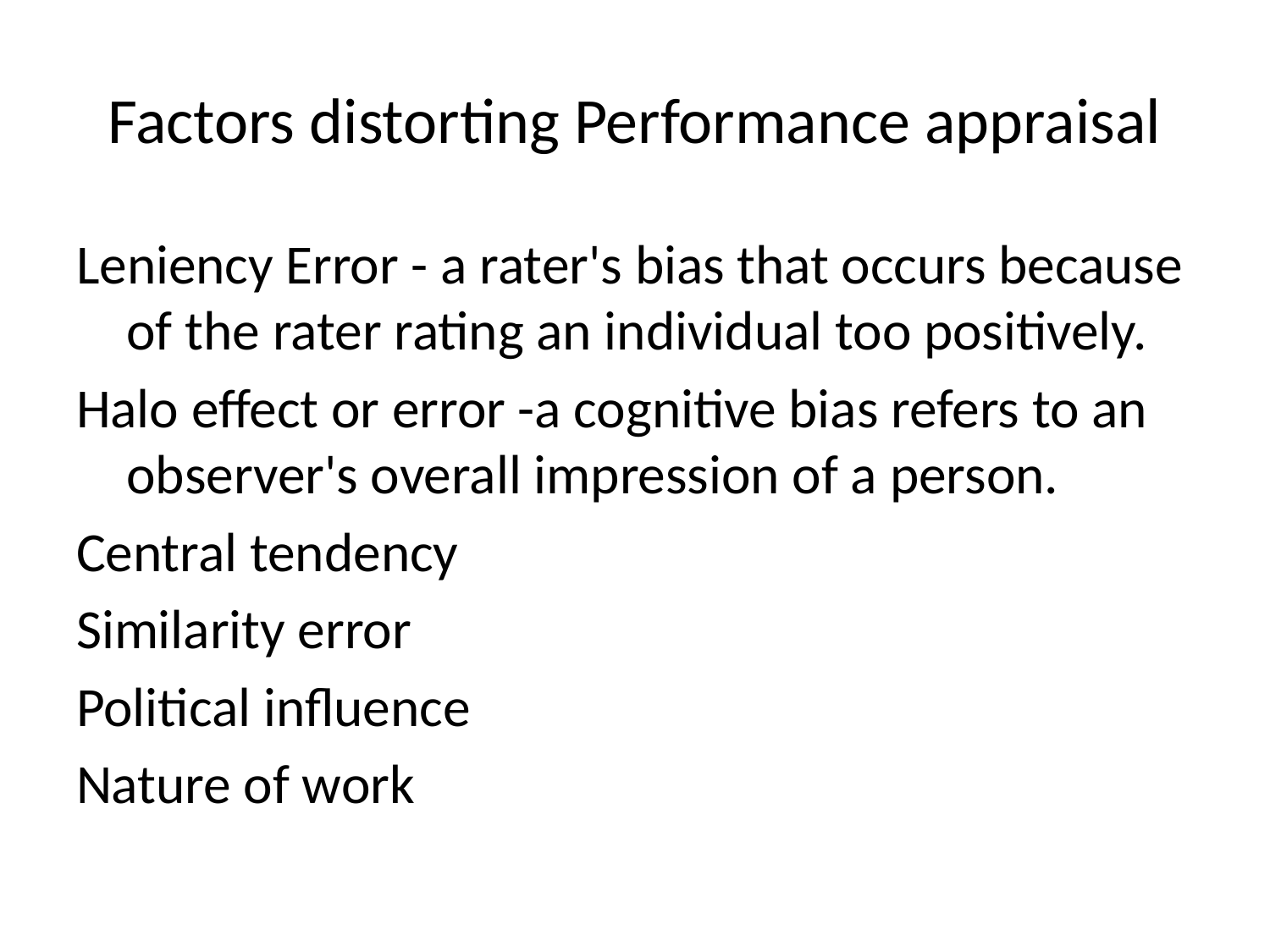

# Factors distorting Performance appraisal
Leniency Error - a rater's bias that occurs because of the rater rating an individual too positively.
Halo effect or error -a cognitive bias refers to an observer's overall impression of a person.
Central tendency
Similarity error
Political influence
Nature of work